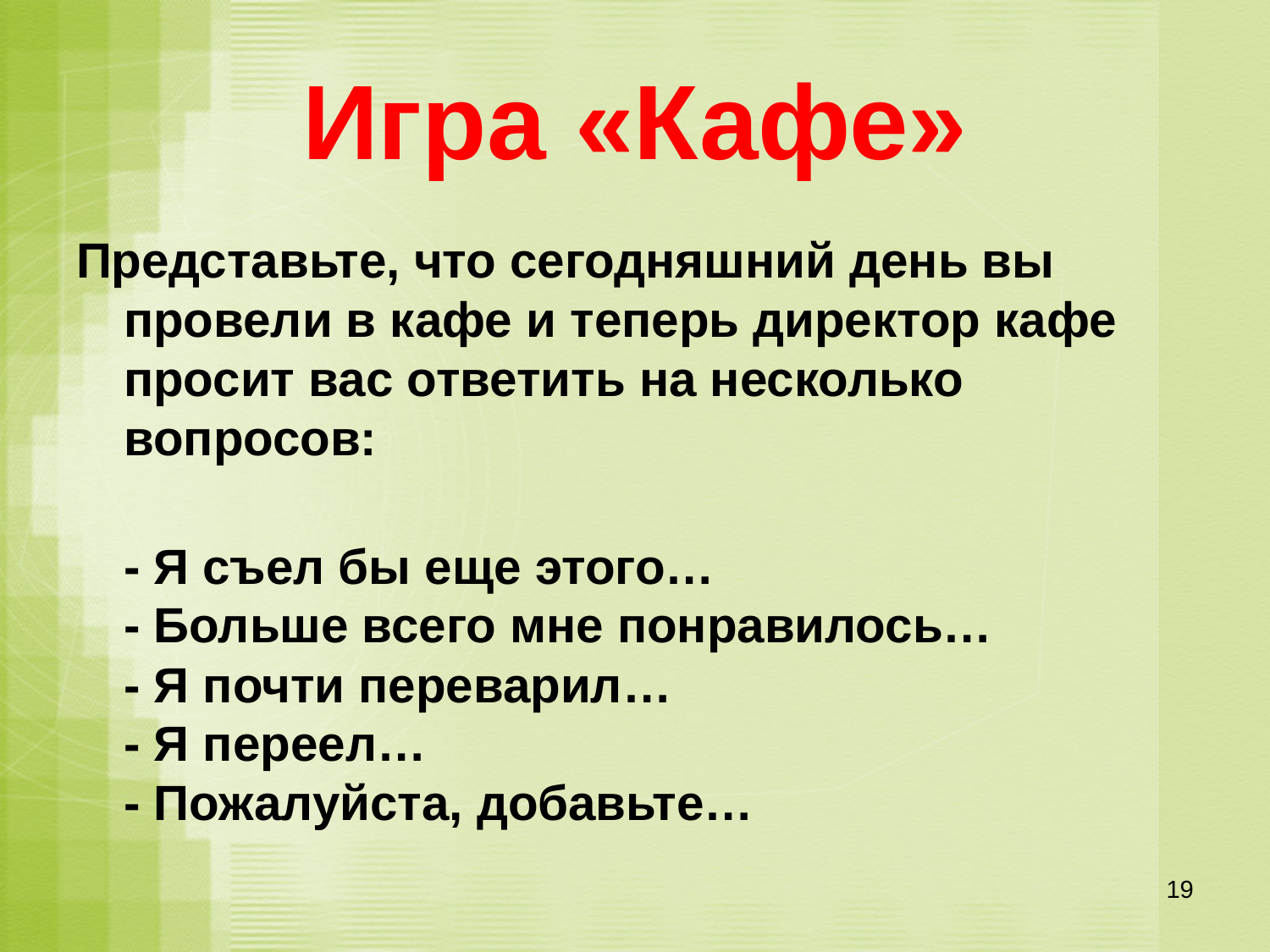

# Игра «Кафе»
Представьте, что сегодняшний день вы провели в кафе и теперь директор кафе просит вас ответить на несколько вопросов:
- Я съел бы еще этого…
- Больше всего мне понравилось…
- Я почти переварил…
- Я переел…
- Пожалуйста, добавьте…

19